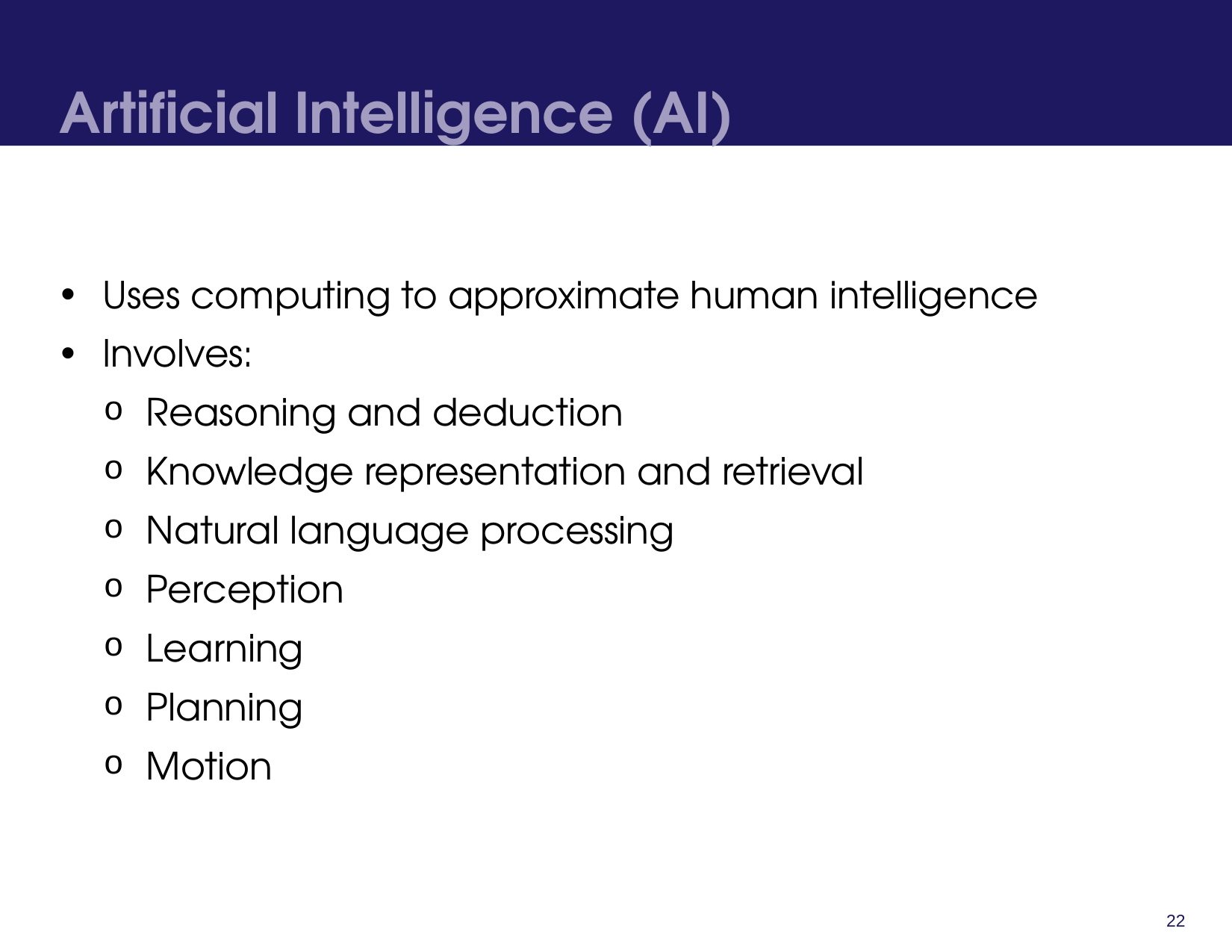

# Artificial Intelligence (AI)
Uses computing to approximate human intelligence
Involves:
Reasoning and deduction
Knowledge representation and retrieval
Natural language processing
Perception
Learning
Planning
Motion
22